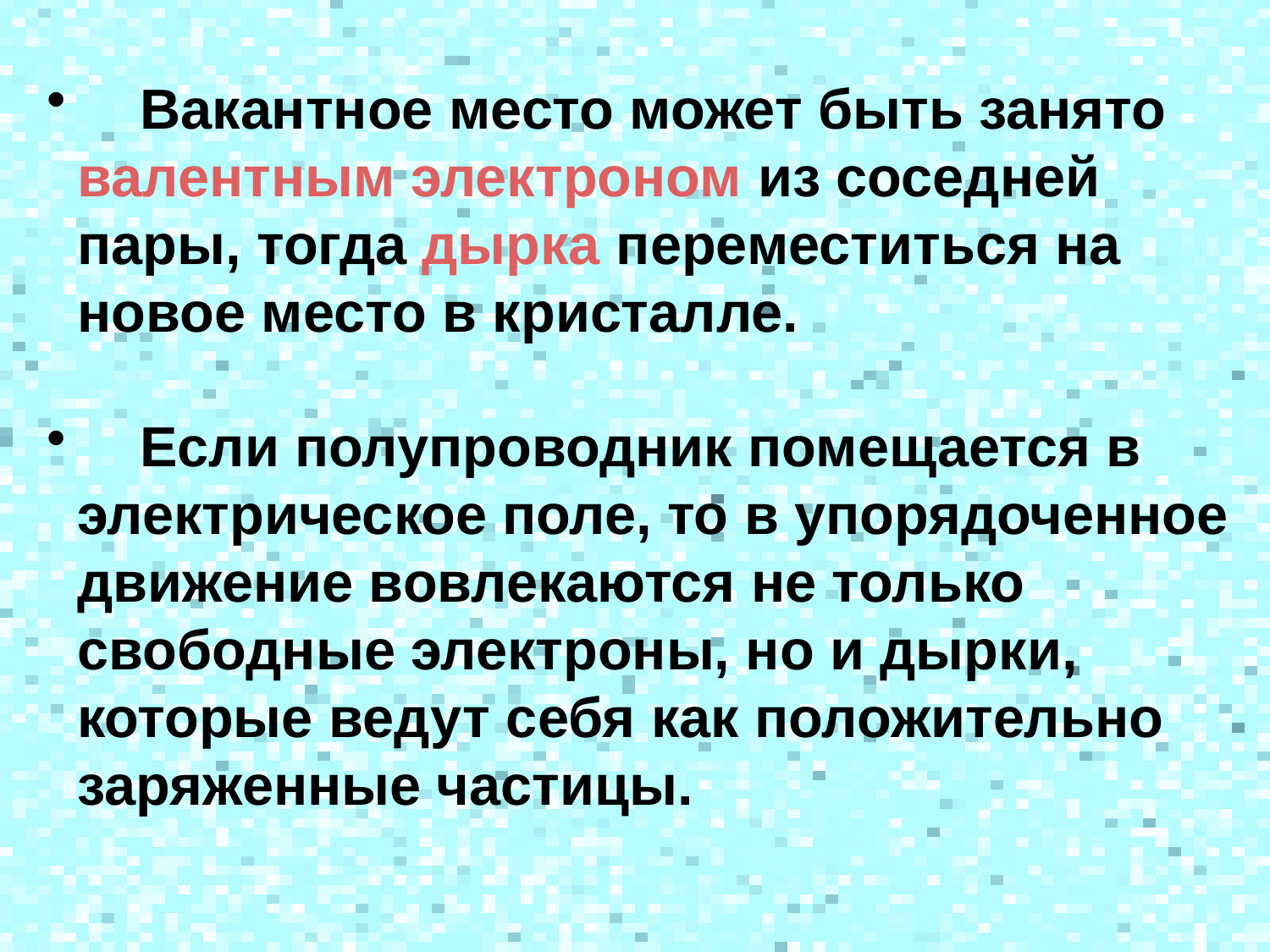

Вакантное место может быть занято валентным электроном из соседней пары, тогда дырка переместиться на новое место в кристалле.

    Если полупроводник помещается в электрическое поле, то в упорядоченное движение вовлекаются не только свободные электроны, но и дырки, которые ведут себя как положительно заряженные частицы.